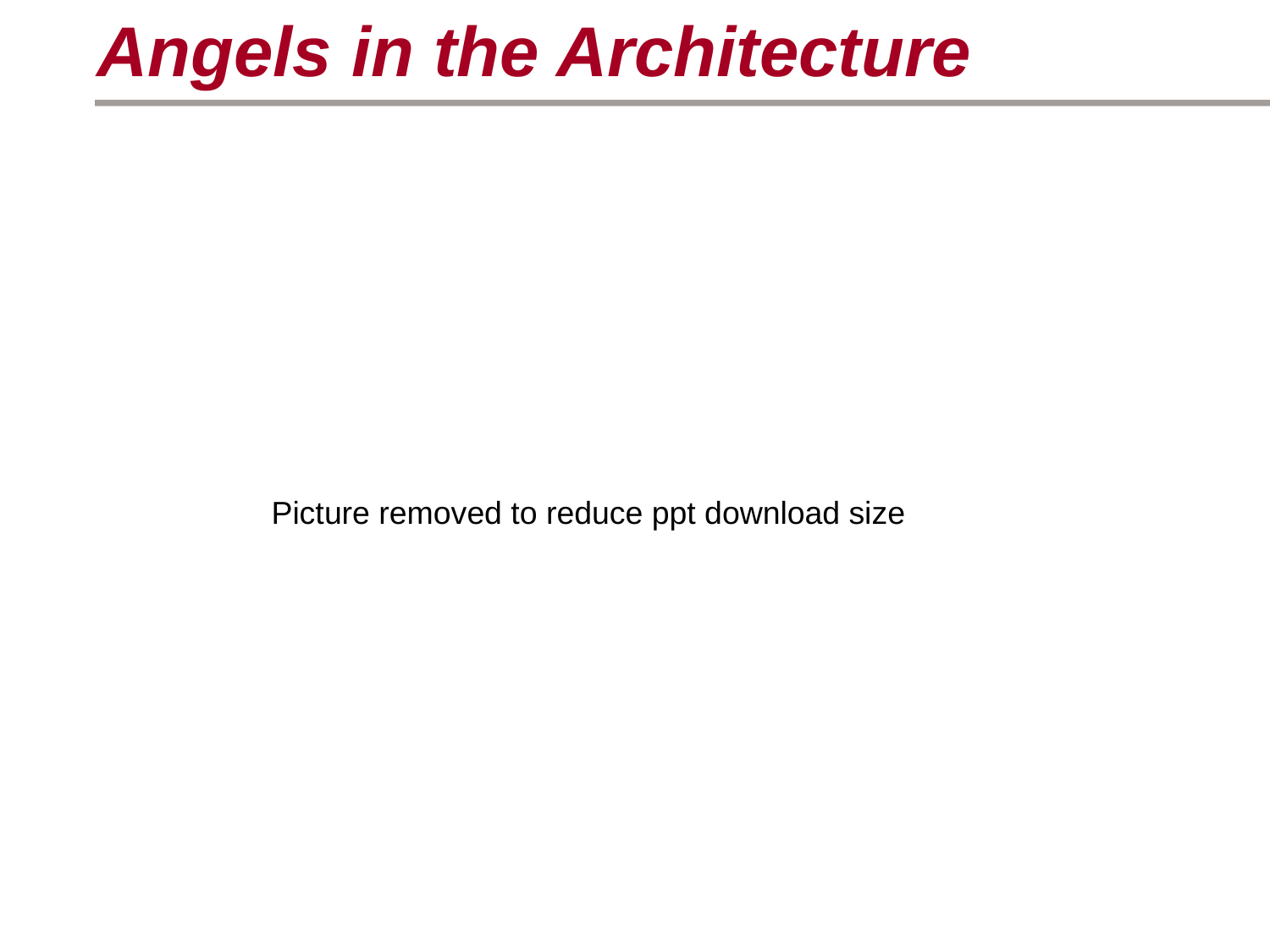

Angels in the Architecture

Picture removed to reduce ppt download size